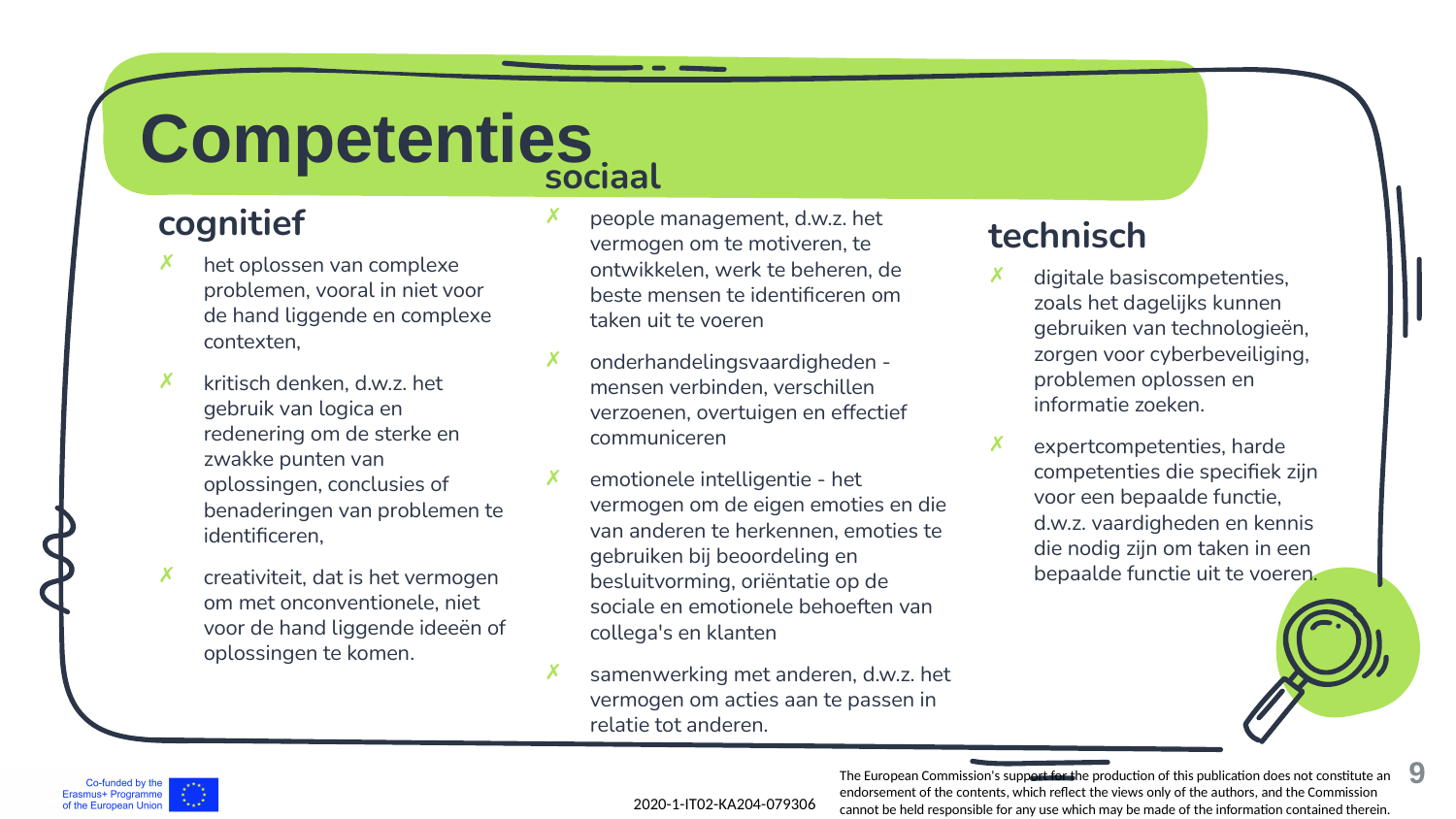

# Competenties
sociaal
people management, d.w.z. het vermogen om te motiveren, te ontwikkelen, werk te beheren, de beste mensen te identificeren om taken uit te voeren
onderhandelingsvaardigheden - mensen verbinden, verschillen verzoenen, overtuigen en effectief communiceren
emotionele intelligentie - het vermogen om de eigen emoties en die van anderen te herkennen, emoties te gebruiken bij beoordeling en besluitvorming, oriëntatie op de sociale en emotionele behoeften van collega's en klanten
samenwerking met anderen, d.w.z. het vermogen om acties aan te passen in relatie tot anderen.
cognitief
het oplossen van complexe problemen, vooral in niet voor de hand liggende en complexe contexten,
kritisch denken, d.w.z. het gebruik van logica en redenering om de sterke en zwakke punten van oplossingen, conclusies of benaderingen van problemen te identificeren,
creativiteit, dat is het vermogen om met onconventionele, niet voor de hand liggende ideeën of oplossingen te komen.
technisch
digitale basiscompetenties, zoals het dagelijks kunnen gebruiken van technologieën, zorgen voor cyberbeveiliging, problemen oplossen en informatie zoeken.
expertcompetenties, harde competenties die specifiek zijn voor een bepaalde functie, d.w.z. vaardigheden en kennis die nodig zijn om taken in een bepaalde functie uit te voeren.

9
The European Commission's support for the production of this publication does not constitute an endorsement of the contents, which reflect the views only of the authors, and the Commission cannot be held responsible for any use which may be made of the information contained therein.